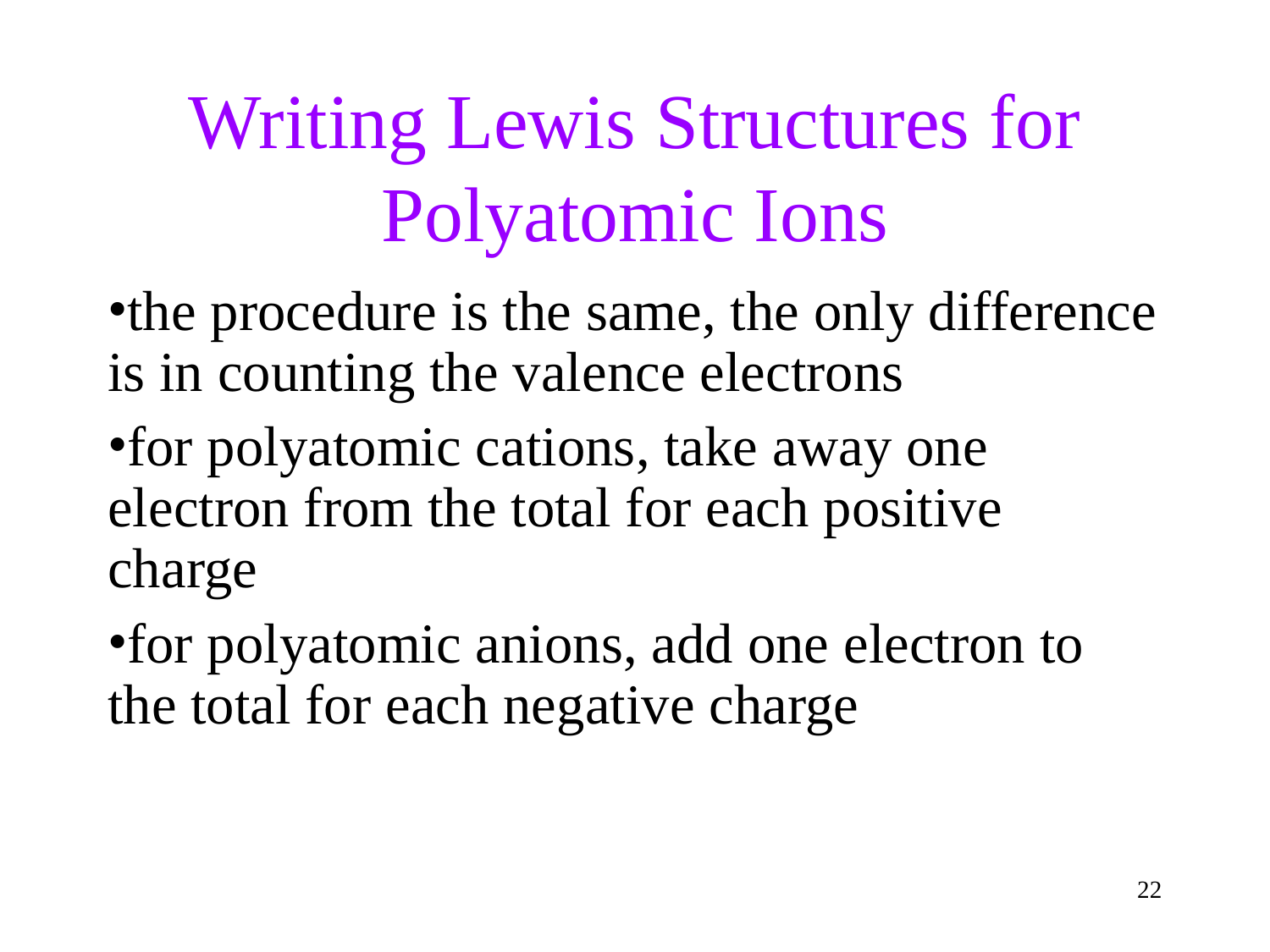

Writing Lewis Structures for
Polyatomic Ions
the procedure is the same, the only difference is in counting the valence electrons
for polyatomic cations, take away one electron from the total for each positive charge
for polyatomic anions, add one electron to the total for each negative charge
22